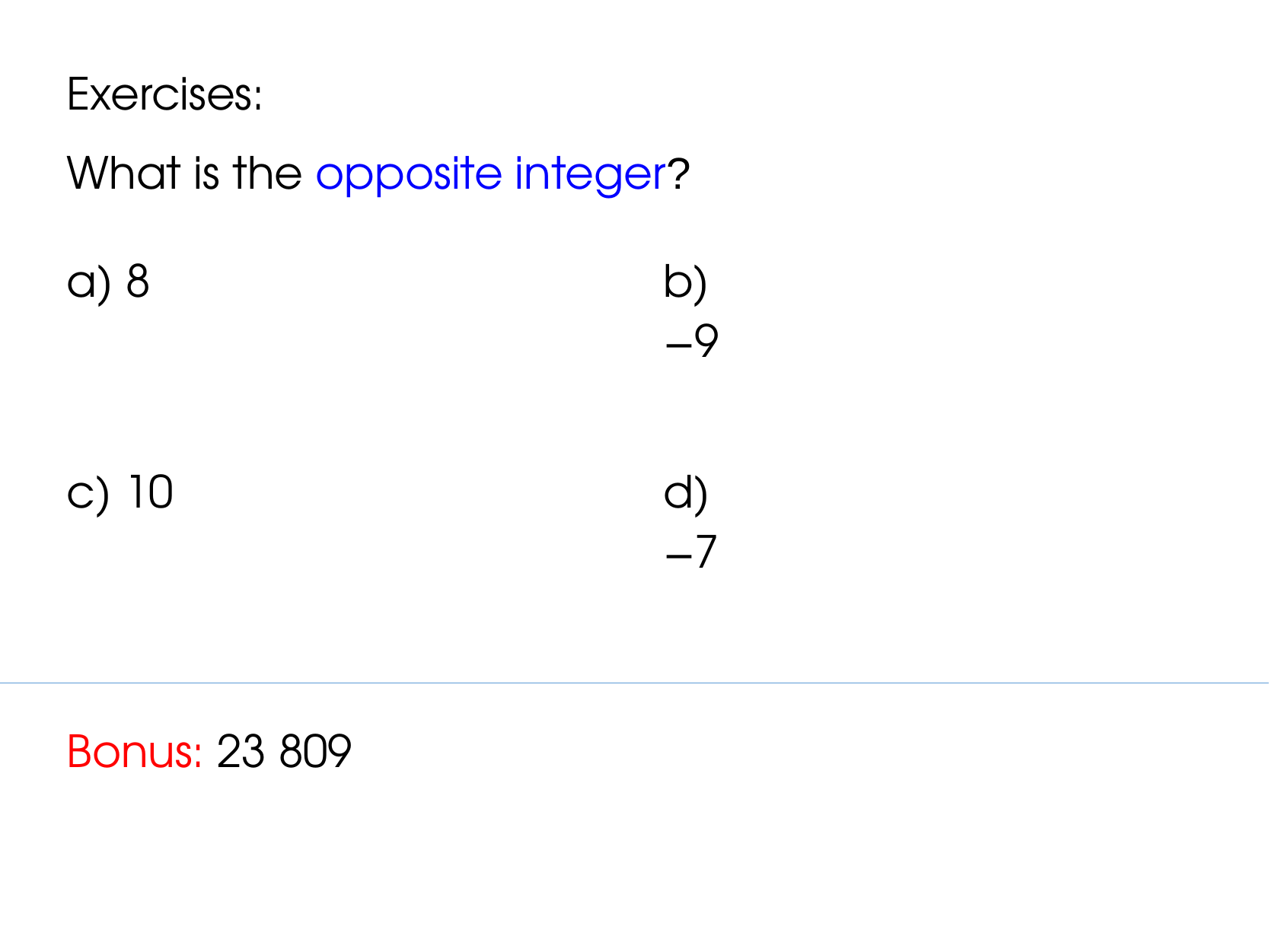

Exercises:
What is the opposite integer?
a) 8
b) −9
c) 10
d) −7
Bonus: 23 809